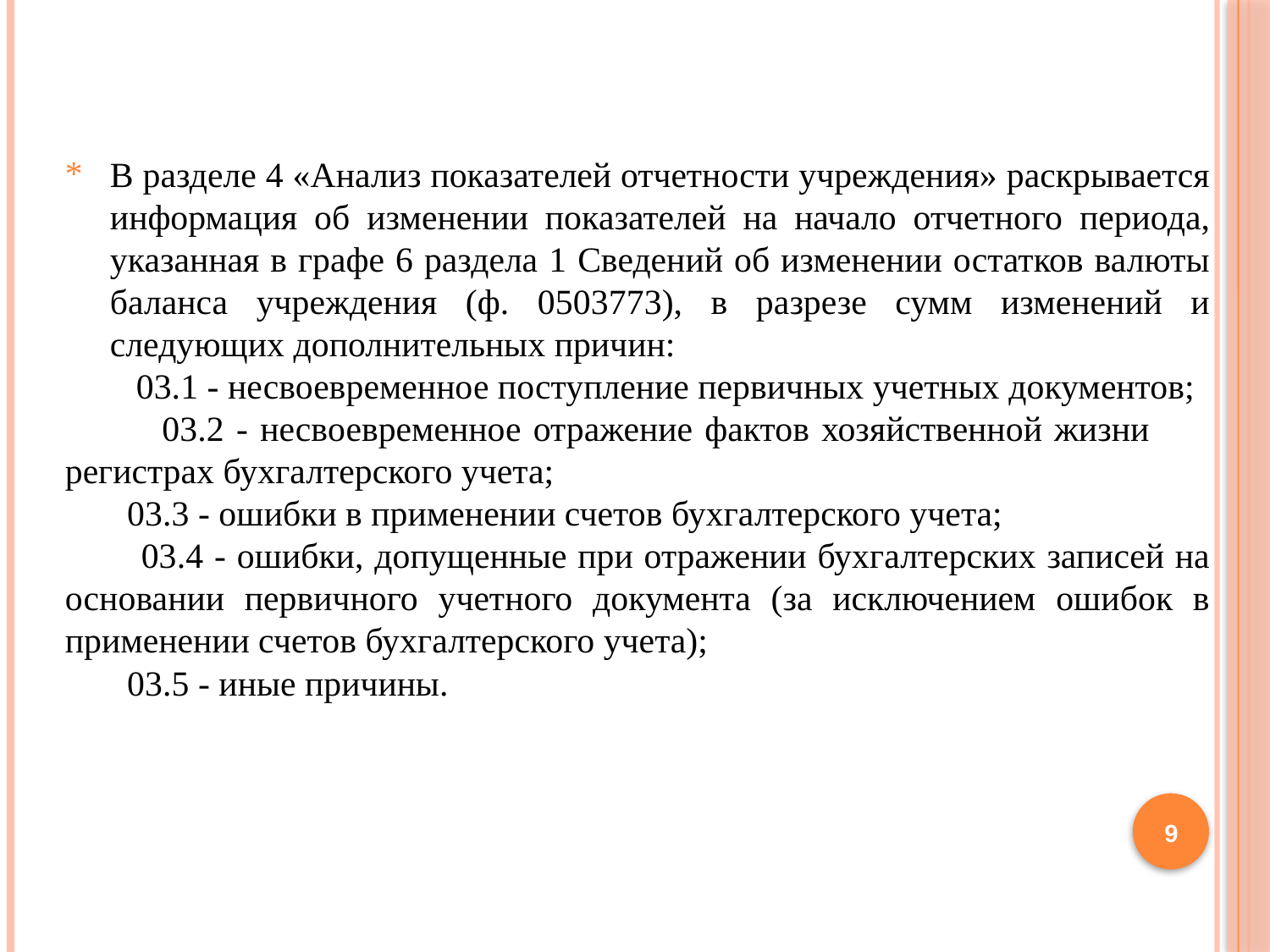

В разделе 4 «Анализ показателей отчетности учреждения» раскрывается информация об изменении показателей на начало отчетного периода, указанная в графе 6 раздела 1 Сведений об изменении остатков валюты баланса учреждения (ф. 0503773), в разрезе сумм изменений и следующих дополнительных причин:
        03.1 - несвоевременное поступление первичных учетных документов;
        03.2 - несвоевременное отражение фактов хозяйственной жизни      регистрах бухгалтерского учета;
       03.3 - ошибки в применении счетов бухгалтерского учета;
       03.4 - ошибки, допущенные при отражении бухгалтерских записей на основании первичного учетного документа (за исключением ошибок в применении счетов бухгалтерского учета);
       03.5 - иные причины.
9